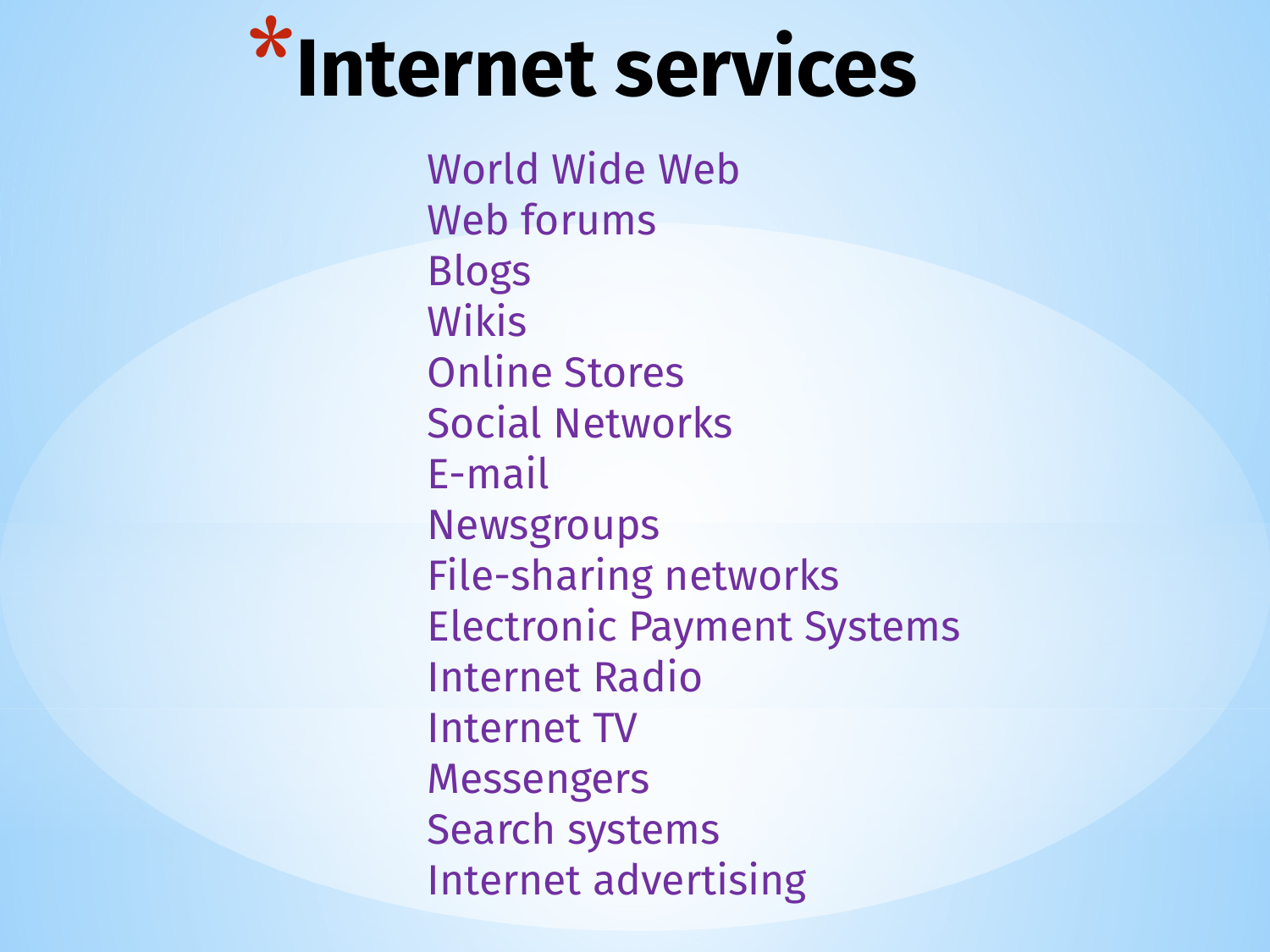

# Internet services
World Wide Web
Web forums
Blogs
Wikis
Online Stores
Social Networks
E-mail
Newsgroups
File-sharing networks
Electronic Payment Systems
Internet Radio
Internet TV
Messengers
Search systems
Internet advertising